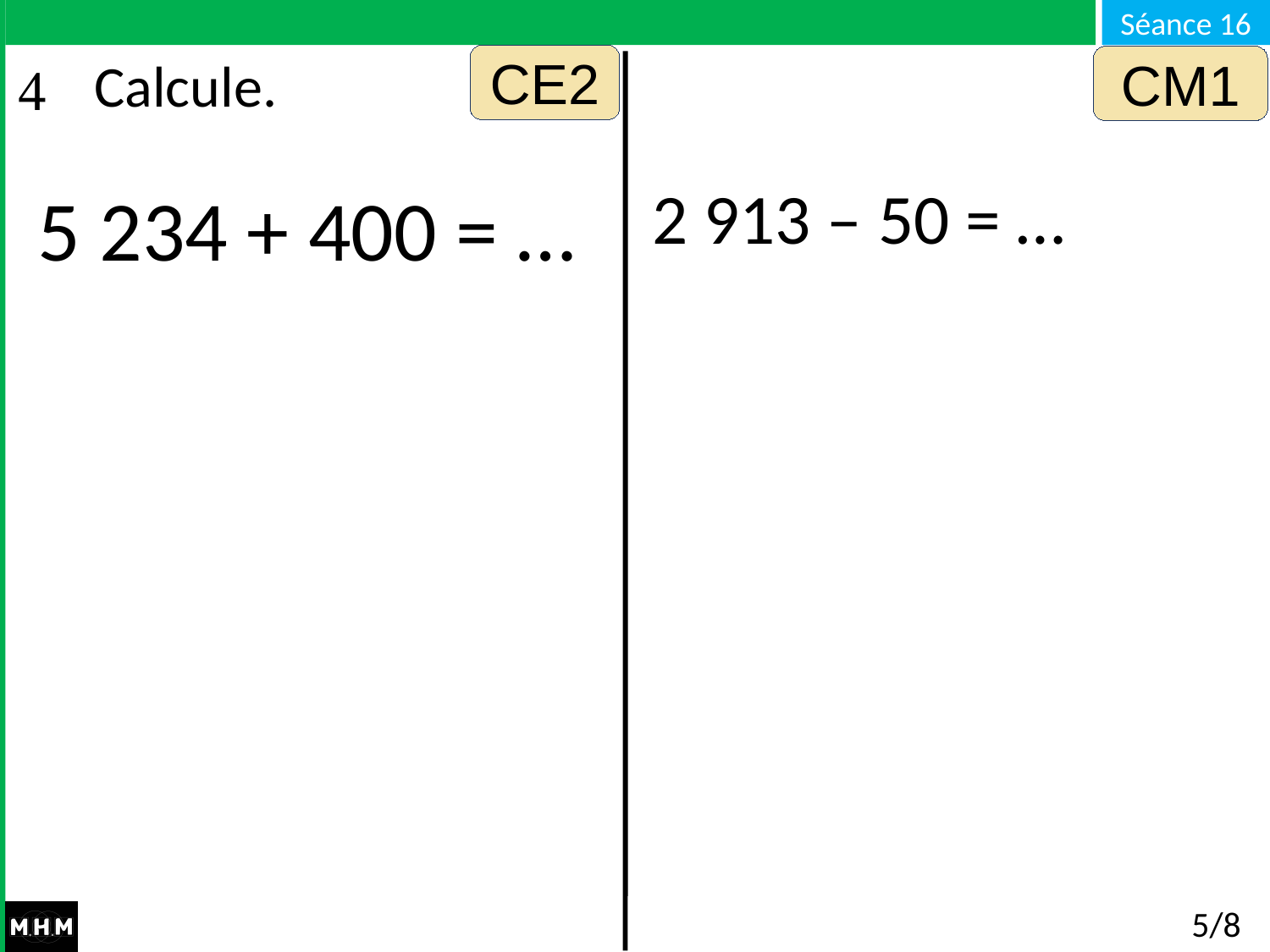

CE2
CM1
# Calcule.

2 913 – 50 = …
5 234 + 400 = …
5/8